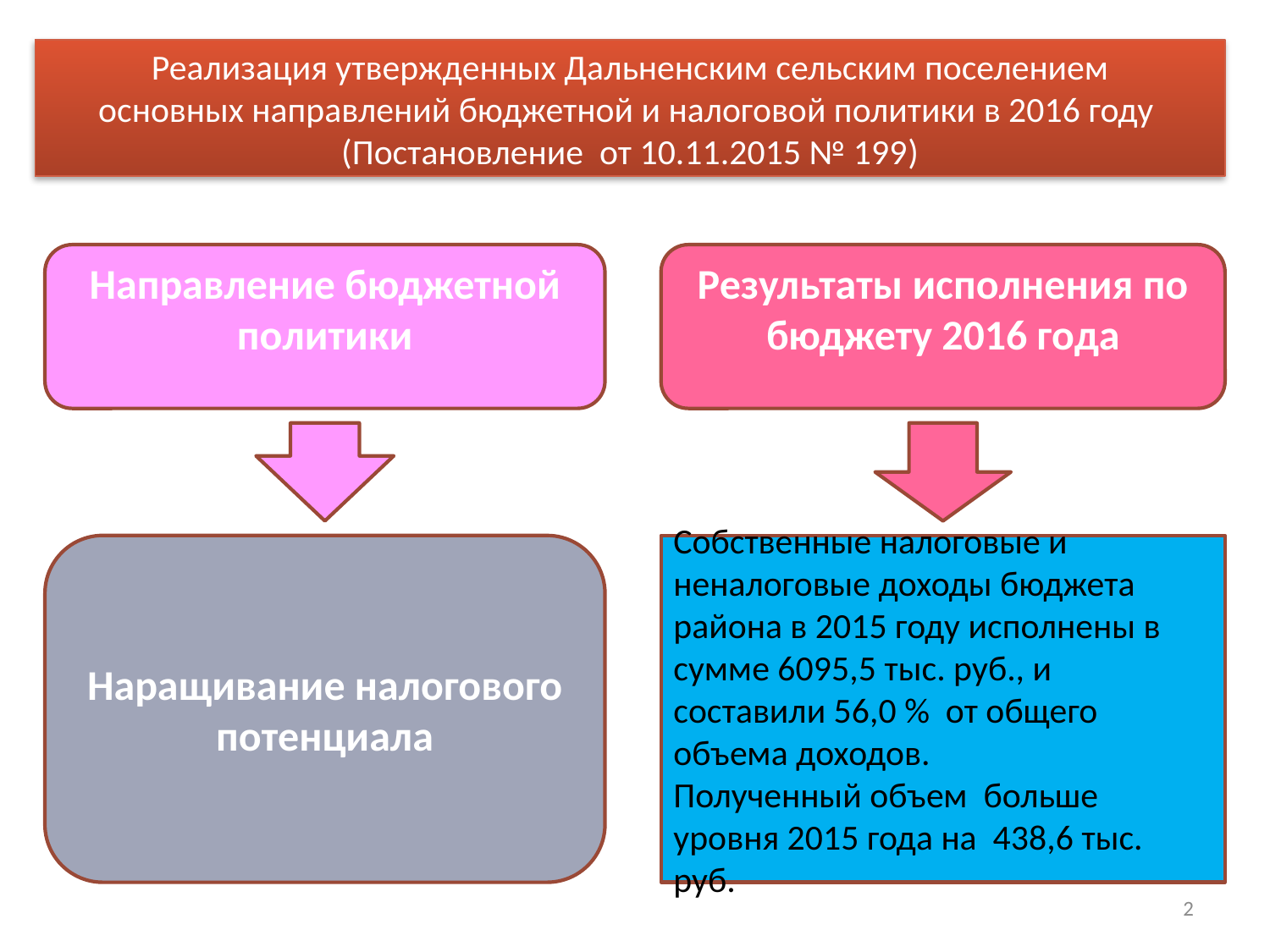

Реализация утвержденных Дальненским сельским поселением
основных направлений бюджетной и налоговой политики в 2016 году
(Постановление  от 10.11.2015 № 199)
Направление бюджетной политики

Результаты исполнения по бюджету 2016 года

Наращивание налогового потенциала
Собственные налоговые и неналоговые доходы бюджета района в 2015 году исполнены в сумме 6095,5 тыс. руб., и составили 56,0 %  от общего объема доходов.
Полученный объем  больше  уровня 2015 года на  438,6 тыс. руб.
2